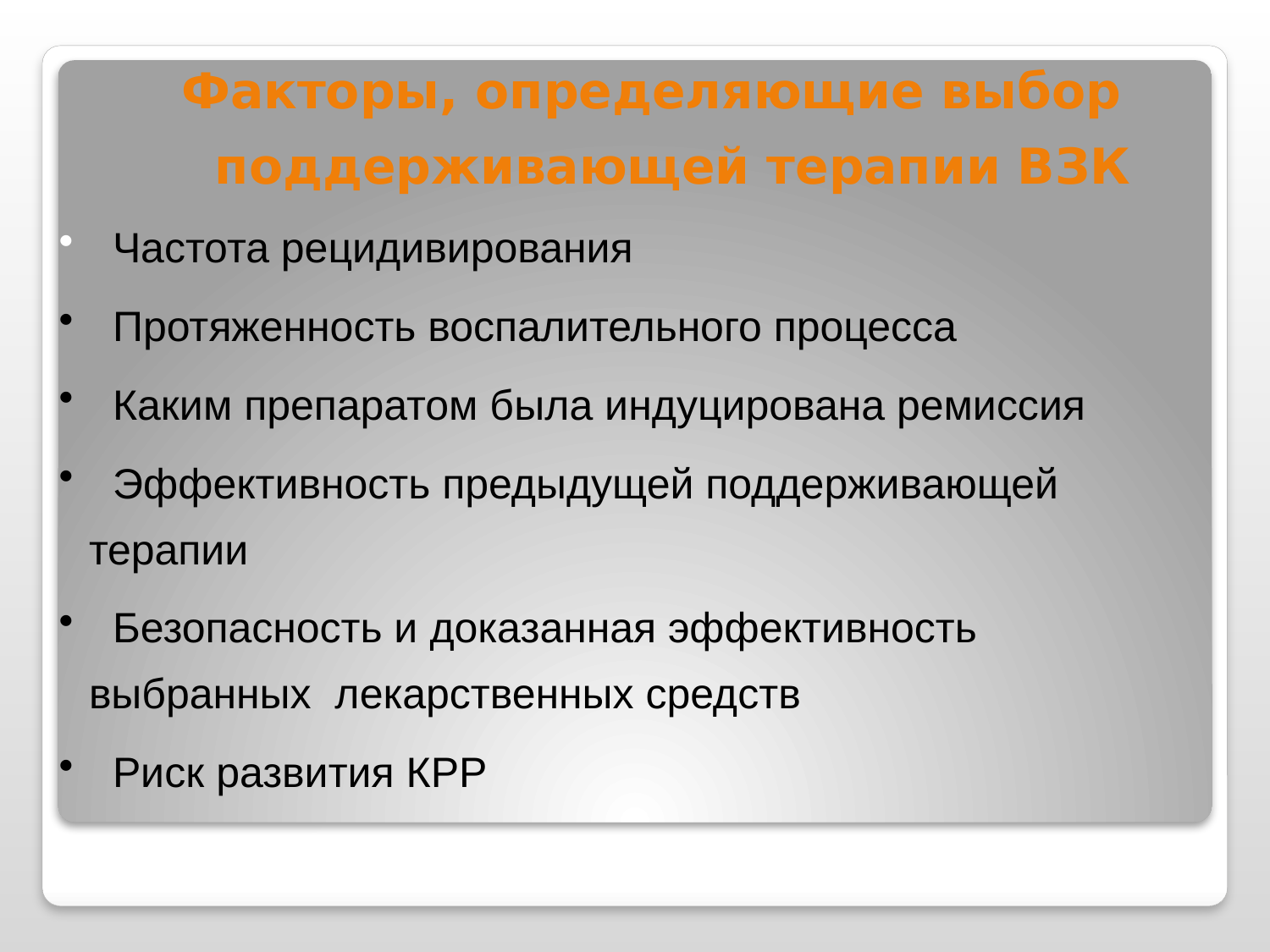

Факторы, определяющие выбор
    поддерживающей терапии ВЗК
  Частота рецидивирования
  Протяженность воспалительного процесса
  Каким препаратом была индуцирована ремиссия
  Эффективность предыдущей поддерживающей 	терапии
  Безопасность и доказанная эффективность 	выбранных  лекарственных средств
  Риск развития КРР